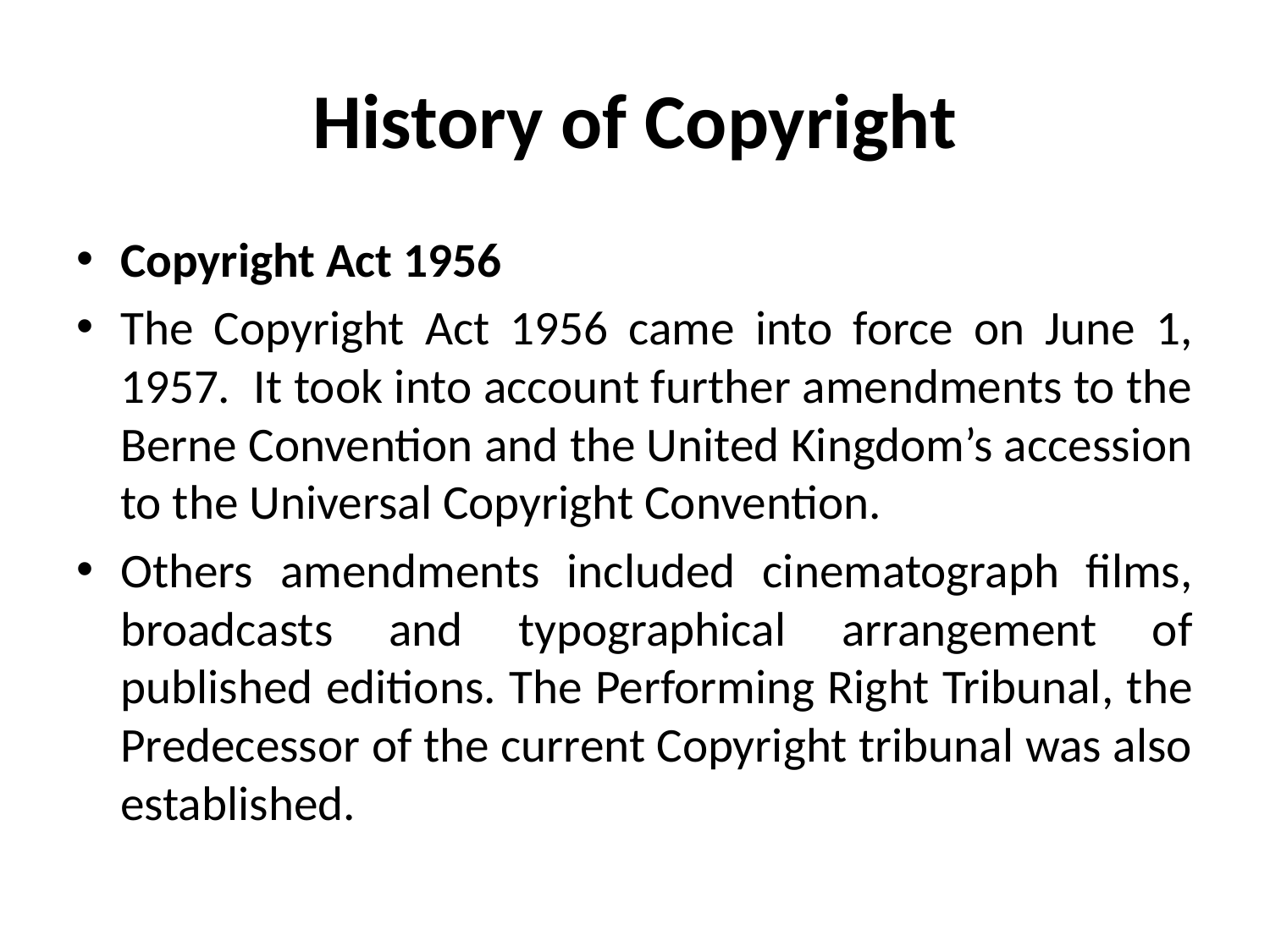

# History of Copyright
Copyright Act 1956
The Copyright Act 1956 came into force on June 1, 1957.  It took into account further amendments to the Berne Convention and the United Kingdom’s accession to the Universal Copyright Convention.
Others amendments included cinematograph films, broadcasts and typographical arrangement of published editions. The Performing Right Tribunal, the Predecessor of the current Copyright tribunal was also established.